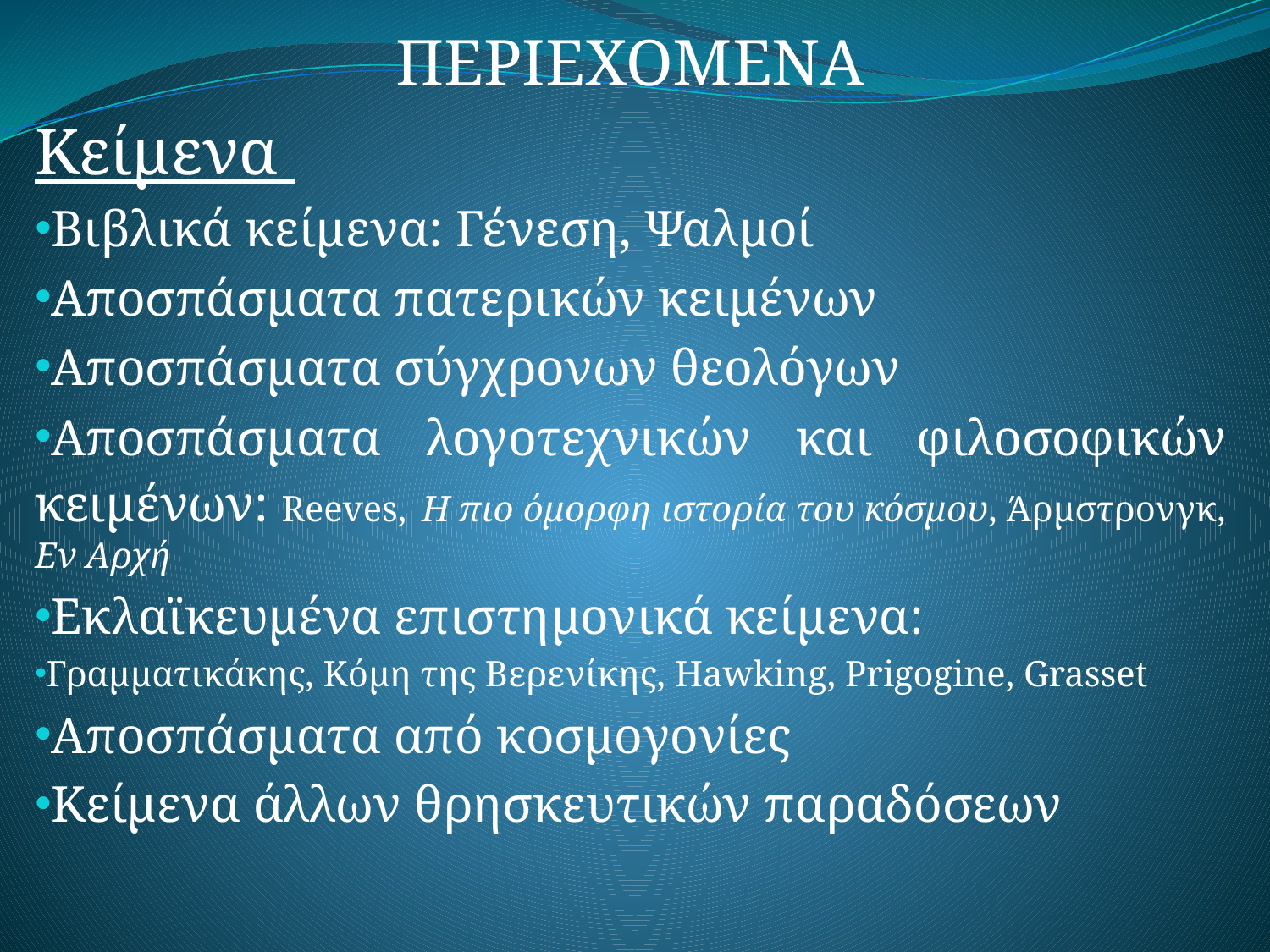

ΠΕΡΙΕΧΟΜΕΝΑ
Κείμενα
Βιβλικά κείμενα: Γένεση, Ψαλμοί
Αποσπάσματα πατερικών κειμένων
Αποσπάσματα σύγχρονων θεολόγων
Αποσπάσματα λογοτεχνικών και φιλοσοφικών κειμένων: Reeves, Η πιο όμορφη ιστορία του κόσμου, Άρμστρονγκ, Εν Αρχή
Εκλαϊκευμένα επιστημονικά κείμενα:
Γραμματικάκης, Κόμη της Βερενίκης, Hawking, Prigogine, Grasset
Αποσπάσματα από κοσμογονίες
Κείμενα άλλων θρησκευτικών παραδόσεων